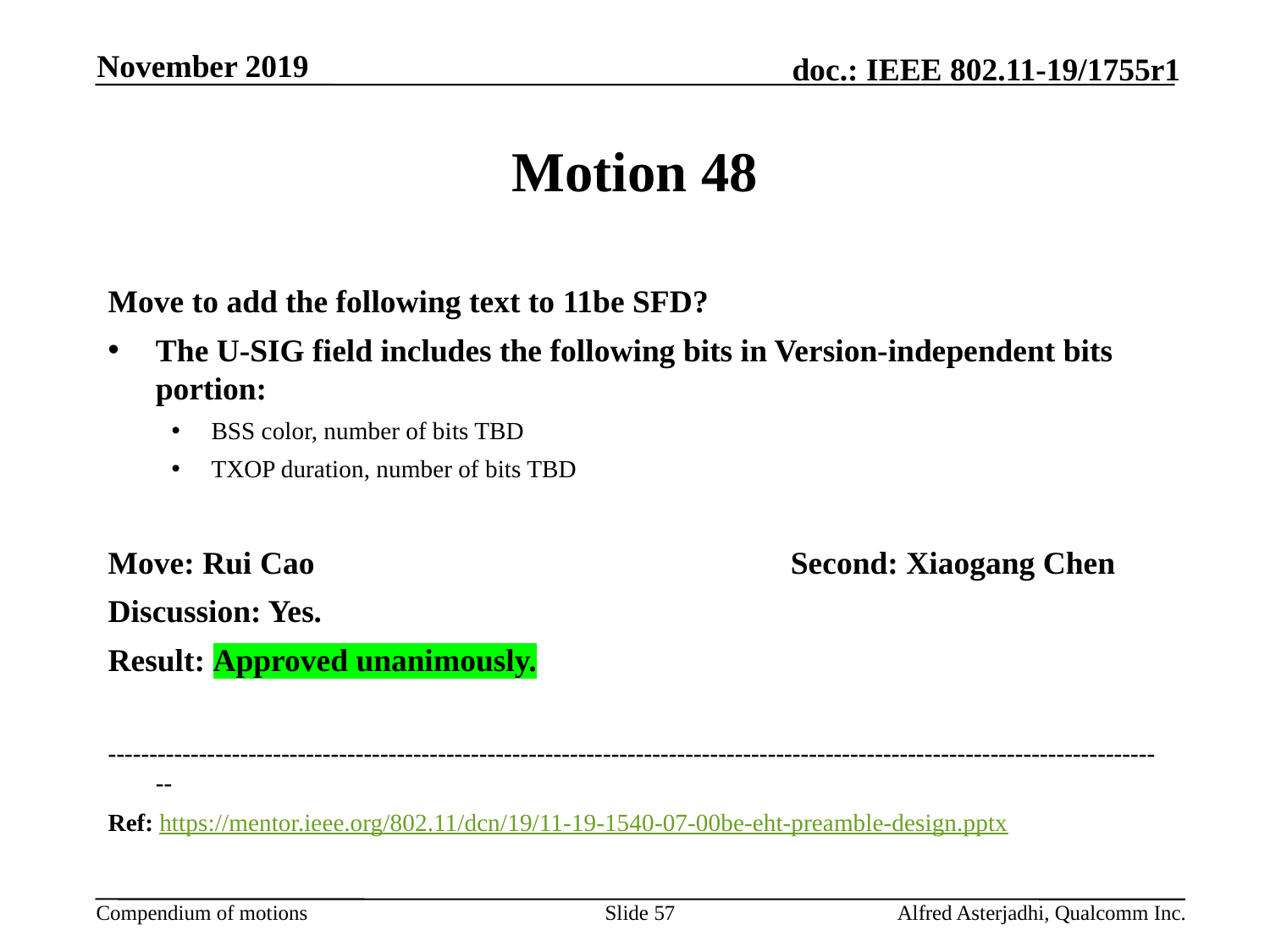

November 2019
# Motion 48
Move to add the following text to 11be SFD?
The U-SIG field includes the following bits in Version-independent bits portion:
BSS color, number of bits TBD
TXOP duration, number of bits TBD

Move: Rui Cao				Second: Xiaogang Chen
Discussion: Yes.
Result: Approved unanimously.

---------------------------------------------------------------------------------------------------------------------------------
Ref: https://mentor.ieee.org/802.11/dcn/19/11-19-1540-07-00be-eht-preamble-design.pptx
Slide 57
Alfred Asterjadhi, Qualcomm Inc.